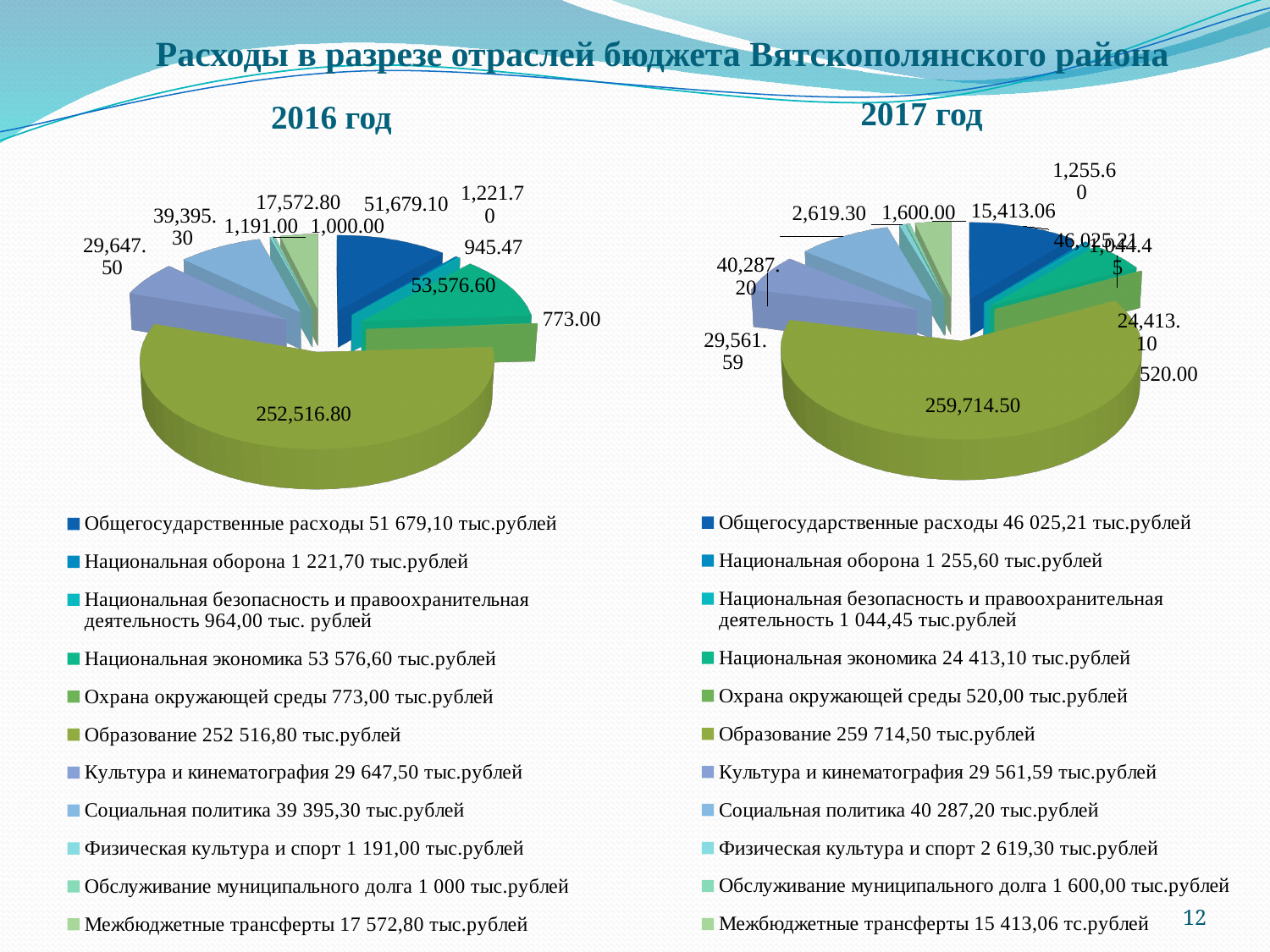

# Расходы в разрезе отраслей бюджета Вятскополянского района

2017 год
2016 год

[unsupported chart]

[unsupported chart]

12